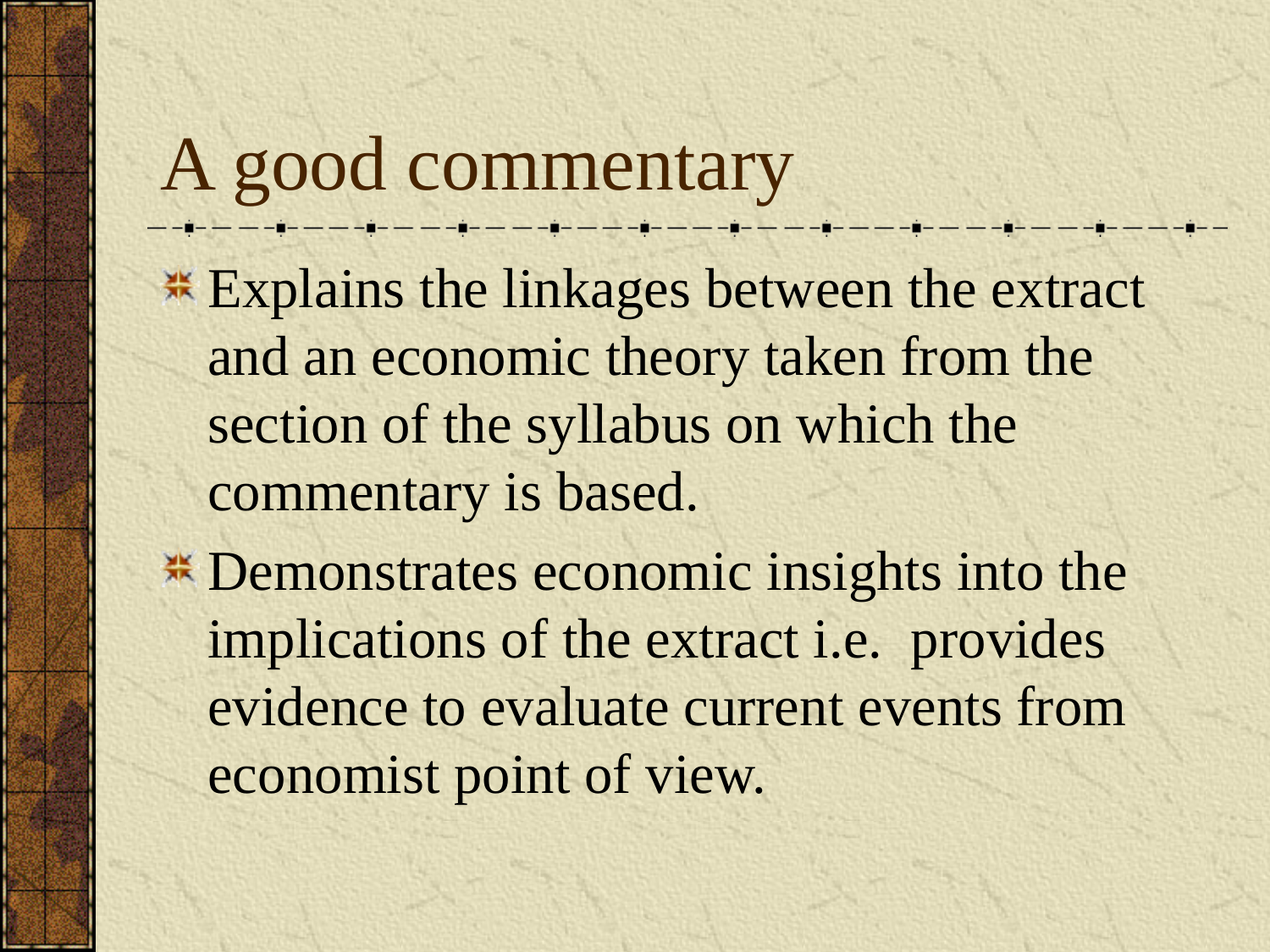

# A good commentary
Explains the linkages between the extract and an economic theory taken from the section of the syllabus on which the commentary is based.
Demonstrates economic insights into the implications of the extract i.e.  provides evidence to evaluate current events from economist point of view.